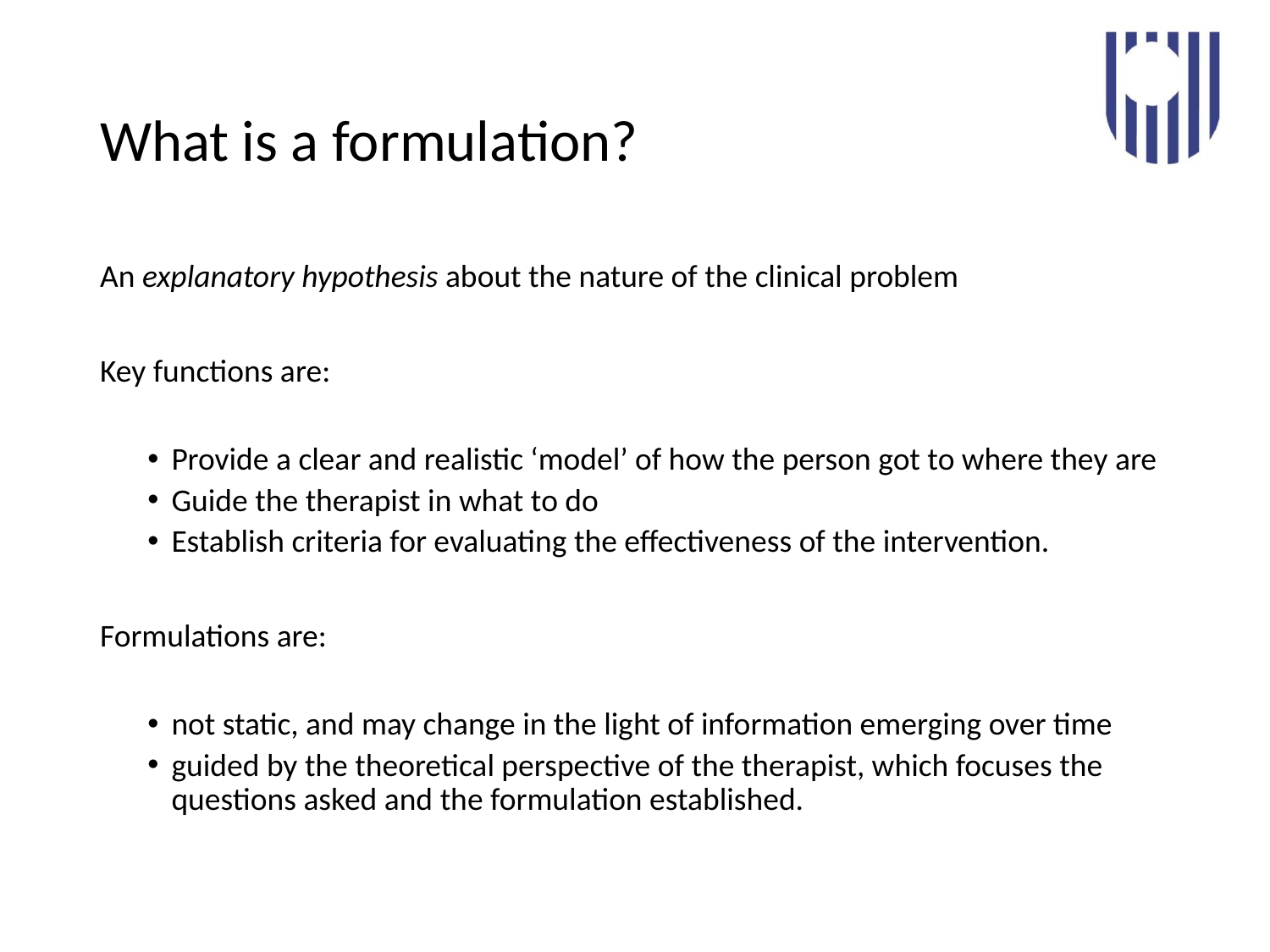

# What is a formulation?
An explanatory hypothesis about the nature of the clinical problem

Key functions are:

Provide a clear and realistic ‘model’ of how the person got to where they are
Guide the therapist in what to do
Establish criteria for evaluating the effectiveness of the intervention.

Formulations are:

not static, and may change in the light of information emerging over time
guided by the theoretical perspective of the therapist, which focuses the questions asked and the formulation established.